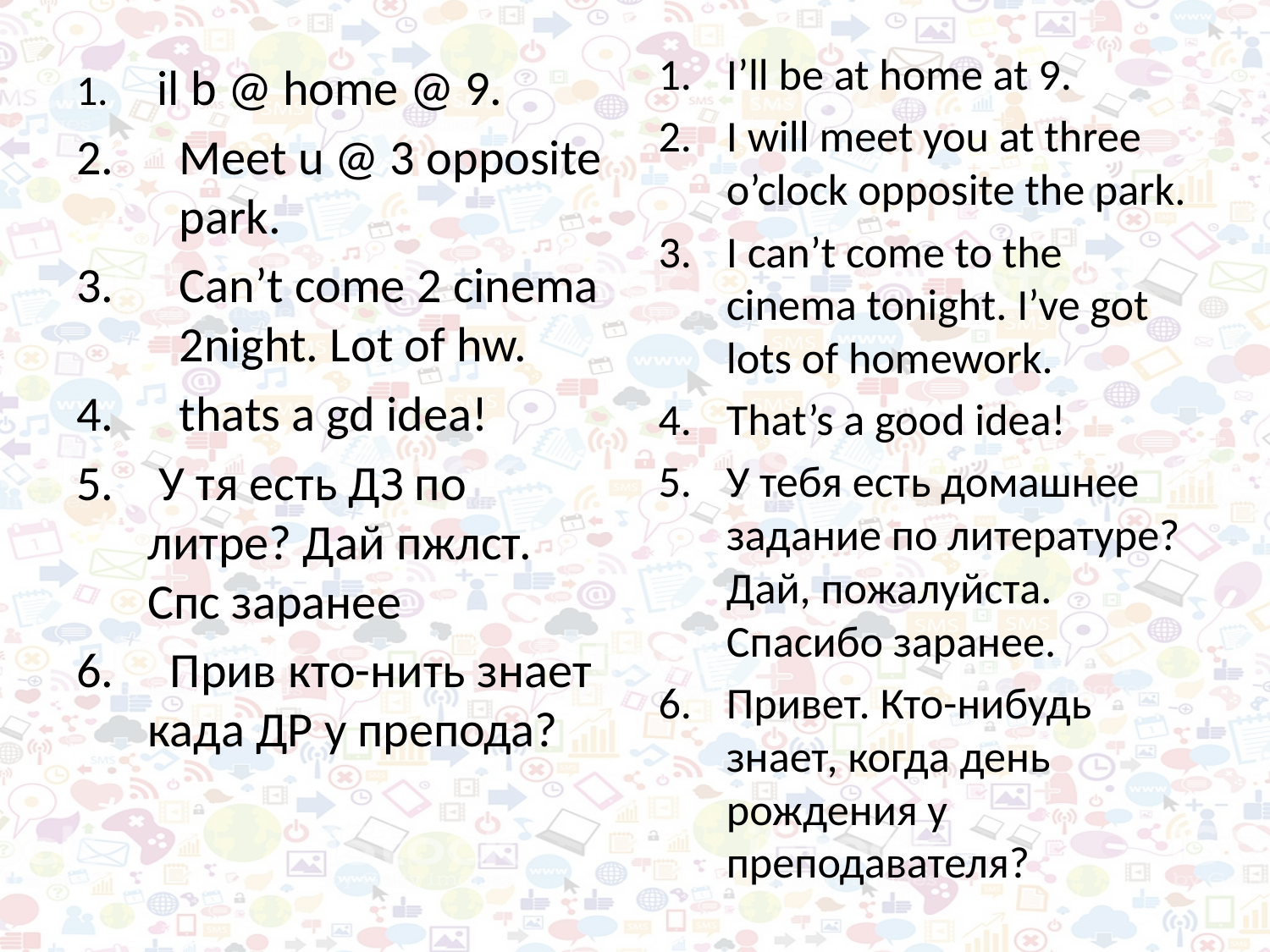

I’ll be at home at 9.
I will meet you at three o’clock opposite the park.
I can’t come to the cinema tonight. I’ve got lots of homework.
That’s a good idea!
У тебя есть домашнее задание по литературе? Дай, пожалуйста. Спасибо заранее.
Привет. Кто-нибудь знает, когда день рождения у преподавателя?

 il b @ home @ 9.
Meet u @ 3 opposite park.
Can’t come 2 cinema 2night. Lot of hw.
thats a gd idea!
 У тя есть ДЗ по литре? Дай пжлст. Спс заранее
  Прив кто-нить знает када ДР у препода?